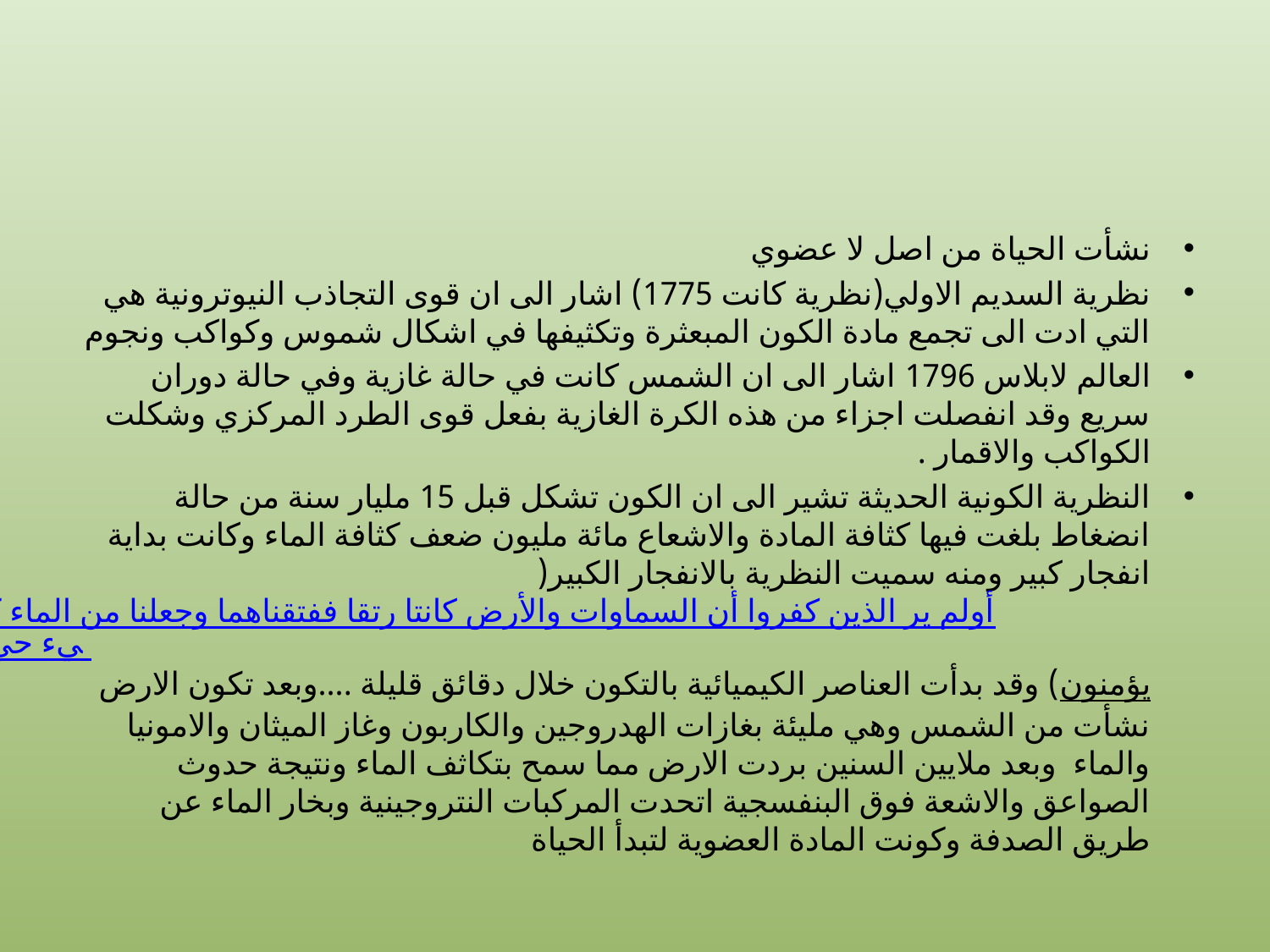

#
نشأت الحياة من اصل لا عضوي
نظرية السديم الاولي(نظرية كانت 1775) اشار الى ان قوى التجاذب النيوترونية هي التي ادت الى تجمع مادة الكون المبعثرة وتكثيفها في اشكال شموس وكواكب ونجوم
العالم لابلاس 1796 اشار الى ان الشمس كانت في حالة غازية وفي حالة دوران سريع وقد انفصلت اجزاء من هذه الكرة الغازية بفعل قوى الطرد المركزي وشكلت الكواكب والاقمار .
النظرية الكونية الحديثة تشير الى ان الكون تشكل قبل 15 مليار سنة من حالة انضغاط بلغت فيها كثافة المادة والاشعاع مائة مليون ضعف كثافة الماء وكانت بداية انفجار كبير ومنه سميت النظرية بالانفجار الكبير(أولم ير الذين كفروا أن السماوات والأرض كانتا رتقا ففتقناهما وجعلنا من الماء كل شيء حي أفلا يؤمنون) وقد بدأت العناصر الكيميائية بالتكون خلال دقائق قليلة ....وبعد تكون الارض نشأت من الشمس وهي مليئة بغازات الهدروجين والكاربون وغاز الميثان والامونيا والماء  وبعد ملايين السنين بردت الارض مما سمح بتكاثف الماء ونتيجة حدوث الصواعق والاشعة فوق البنفسجية اتحدت المركبات النتروجينية وبخار الماء عن طريق الصدفة وكونت المادة العضوية لتبدأ الحياة